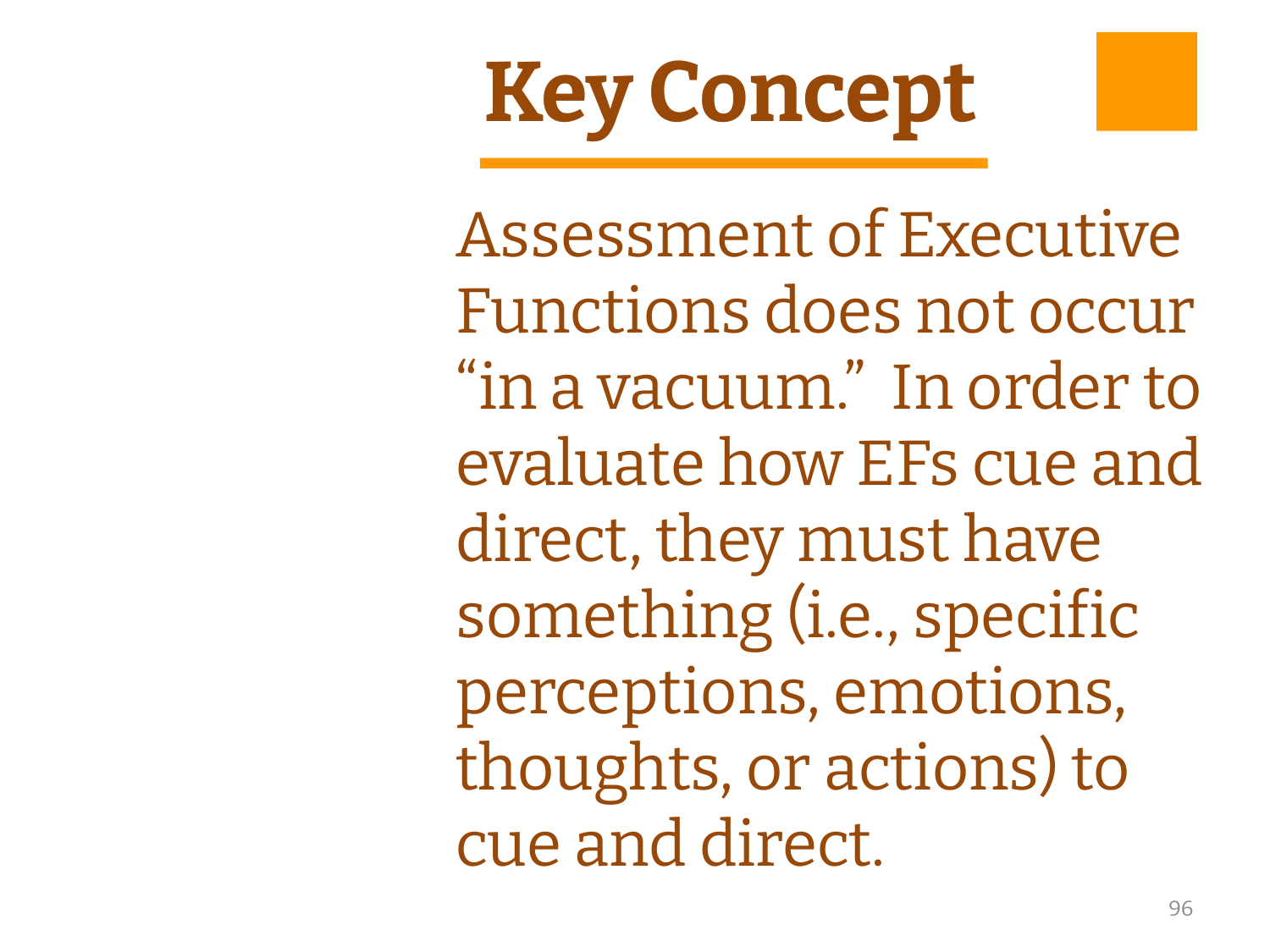

Key Concept

Assessment of Executive Functions does not occur “in a vacuum.”  In order to evaluate how EFs cue and direct, they must have something (i.e., specific perceptions, emotions, thoughts, or actions) to cue and direct.

96